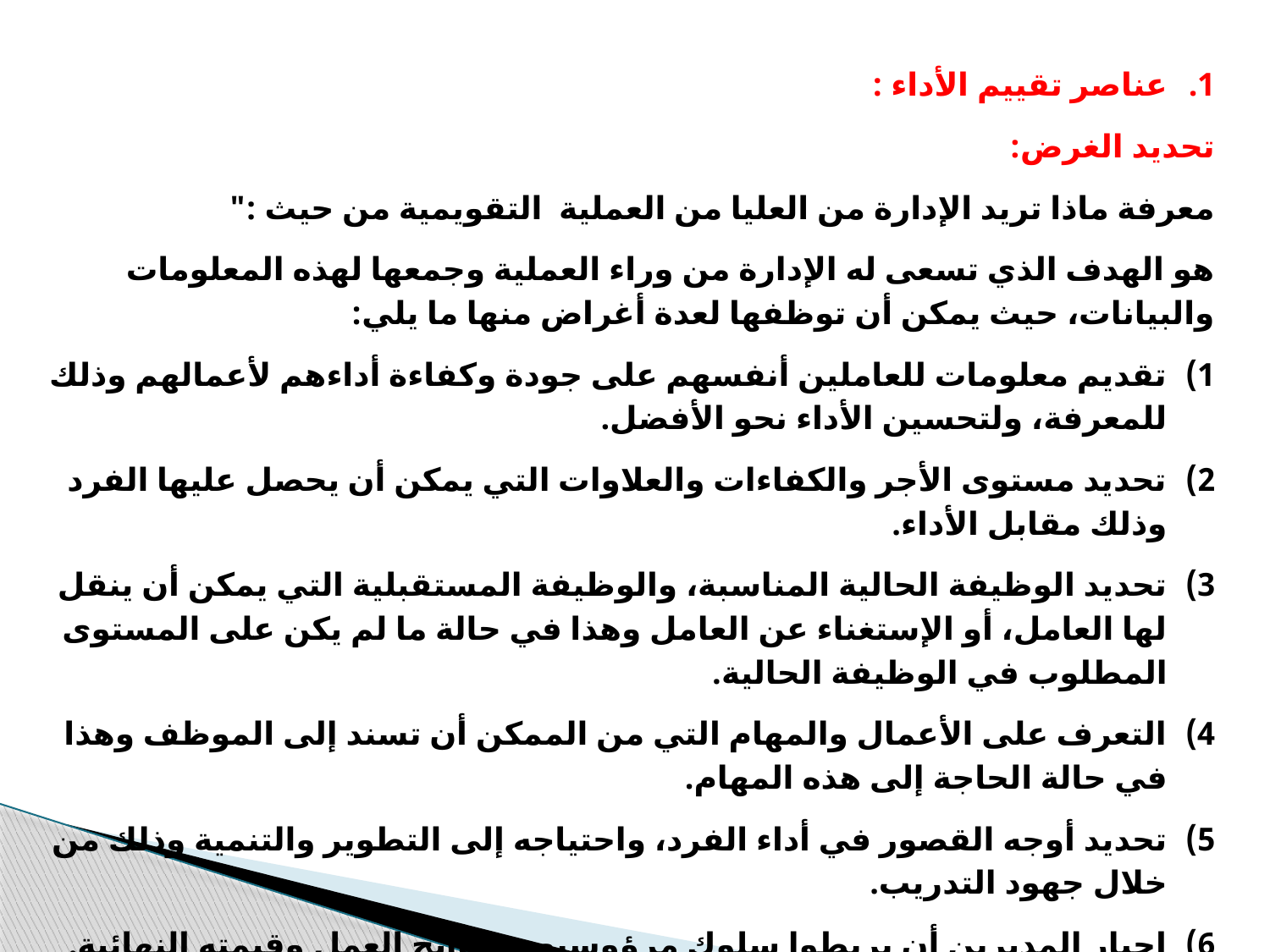

عناصر تقييم الأداء :
تحديد الغرض:
معرفة ماذا تريد الإدارة من العليا من العملية  التقويمية من حيث :"
هو الهدف الذي تسعى له الإدارة من وراء العملية وجمعها لهذه المعلومات والبيانات، حيث يمكن أن توظفها لعدة أغراض منها ما يلي:
تقديم معلومات للعاملين أنفسهم على جودة وكفاءة أداءهم لأعمالهم وذلك للمعرفة، ولتحسين الأداء نحو الأفضل.
تحديد مستوى الأجر والكفاءات والعلاوات التي يمكن أن يحصل عليها الفرد وذلك مقابل الأداء.
تحديد الوظيفة الحالية المناسبة، والوظيفة المستقبلية التي يمكن أن ينقل لها العامل، أو الإستغناء عن العامل وهذا في حالة ما لم يكن على المستوى المطلوب في الوظيفة الحالية.
التعرف على الأعمال والمهام التي من الممكن أن تسند إلى الموظف وهذا في حالة الحاجة إلى هذه المهام.
تحديد أوجه القصور في أداء الفرد، واحتياجه إلى التطوير والتنمية وذلك من خلال جهود التدريب.
إجبار المديرين أن يربطوا سلوك مرؤوسيهم بنواتج العمل وقيمته النهائية. ( توفيق ، 2004 : 33 )
فالتركيز على نوع من هذه الأغراض هو الذي يعطي الشكل العام لنظام تقييم الأداء"أي بمعنى أنها تقدم معلومات للإدارة عن كفاءتهم أو لتحديد الأجر و المكافئة بالإضافة للتعرف على المهام المناسبة للموظف و معرفة أوجه القصور بأداء الموظفين  و ضمان عدم إهمال الموظفين و مراقبتهم .